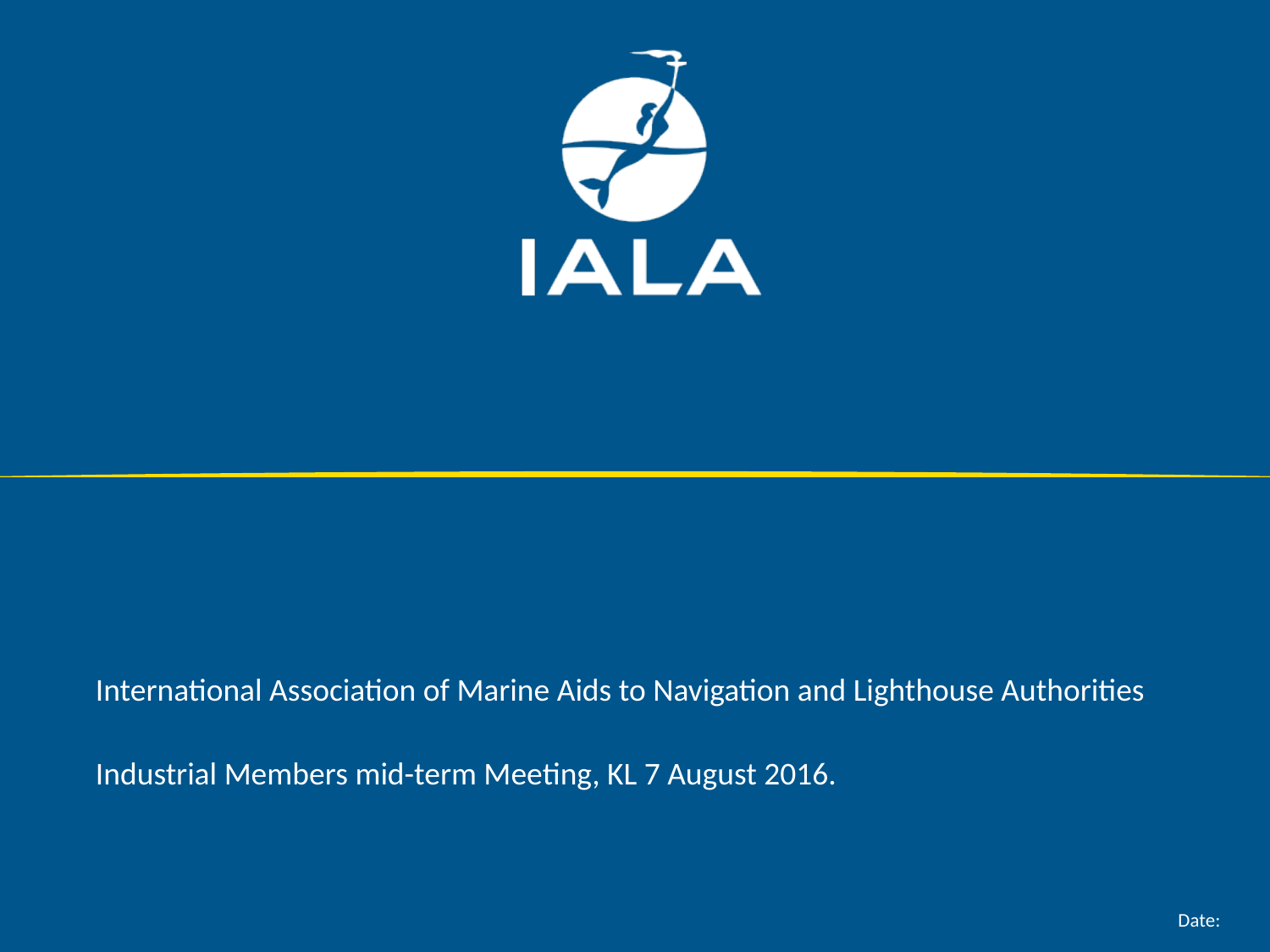

International Association of Marine Aids to Navigation and Lighthouse Authorities

Industrial Members mid-term Meeting, KL 7 August 2016.
Date: